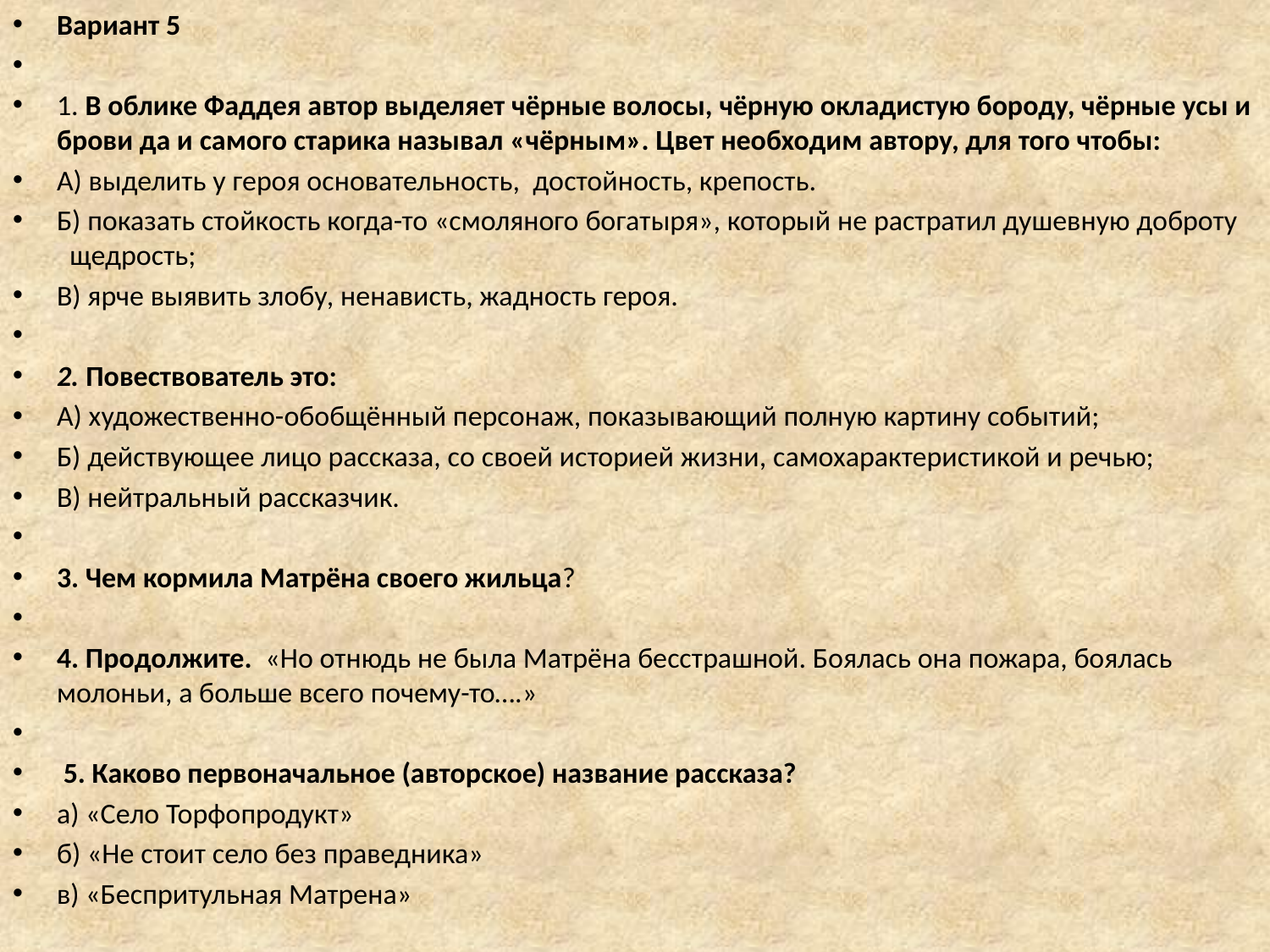

Вариант 5

1. В облике Фаддея автор выделяет чёрные волосы, чёрную окладистую бороду, чёрные усы и брови да и самого старика называл «чёрным». Цвет необходим автору, для того чтобы:
А) выделить у героя основательность,  достойность, крепость.
Б) показать стойкость когда-то «смоляного богатыря», который не растратил душевную доброту     щедрость;
В) ярче выявить злобу, ненависть, жадность героя.

2. Повествователь это:
А) художественно-обобщённый персонаж, показывающий полную картину событий;
Б) действующее лицо рассказа, со своей историей жизни, самохарактеристикой и речью;
В) нейтральный рассказчик.

3. Чем кормила Матрёна своего жильца?

4. Продолжите.  «Но отнюдь не была Матрёна бесстрашной. Боялась она пожара, боялась молоньи, а больше всего почему-то….»

 5. Каково первоначальное (авторское) название рассказа?
а) «Село Торфопродукт»
б) «Не стоит село без праведника»
в) «Беспритульная Матрена»

#